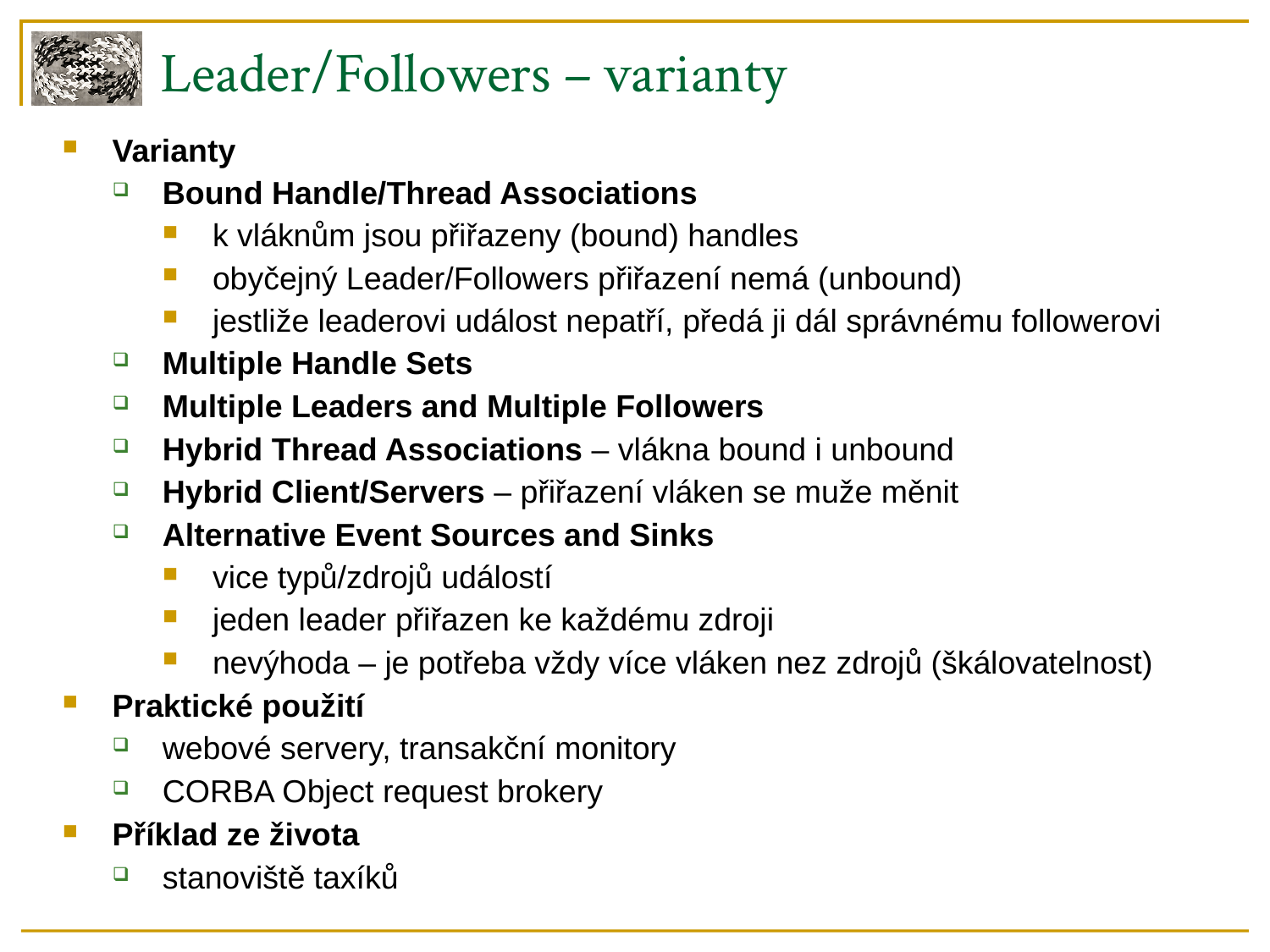

Leader/Followers – varianty
Varianty
Bound Handle/Thread Associations
k vláknům jsou přiřazeny (bound) handles
obyčejný Leader/Followers přiřazení nemá (unbound)
jestliže leaderovi událost nepatří, předá ji dál správnému followerovi
Multiple Handle Sets
Multiple Leaders and Multiple Followers
Hybrid Thread Associations – vlákna bound i unbound
Hybrid Client/Servers – přiřazení vláken se muže měnit
Alternative Event Sources and Sinks
vice typů/zdrojů událostí
jeden leader přiřazen ke každému zdroji
nevýhoda – je potřeba vždy více vláken nez zdrojů (škálovatelnost)
Praktické použití
webové servery, transakční monitory
CORBA Object request brokery
Příklad ze života
stanoviště taxíků